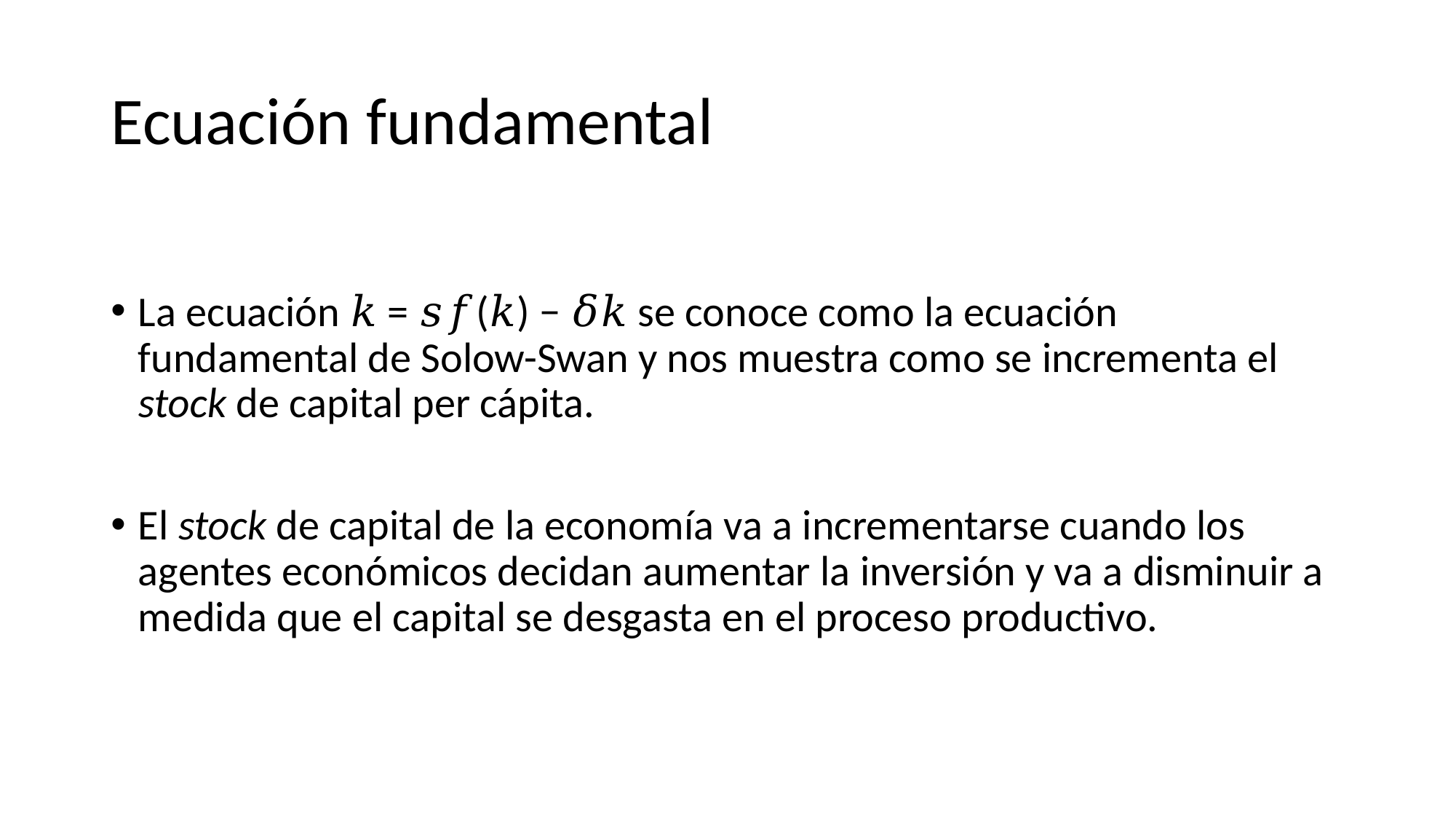

# Ecuación fundamental

La ecuación 𝑘 = 𝑠𝑓(𝑘) − 𝛿𝑘 se conoce como la ecuación fundamental de Solow-Swan y nos muestra como se incrementa el stock de capital per cápita.

El stock de capital de la economía va a incrementarse cuando los agentes económicos decidan aumentar la inversión y va a disminuir a medida que el capital se desgasta en el proceso productivo.